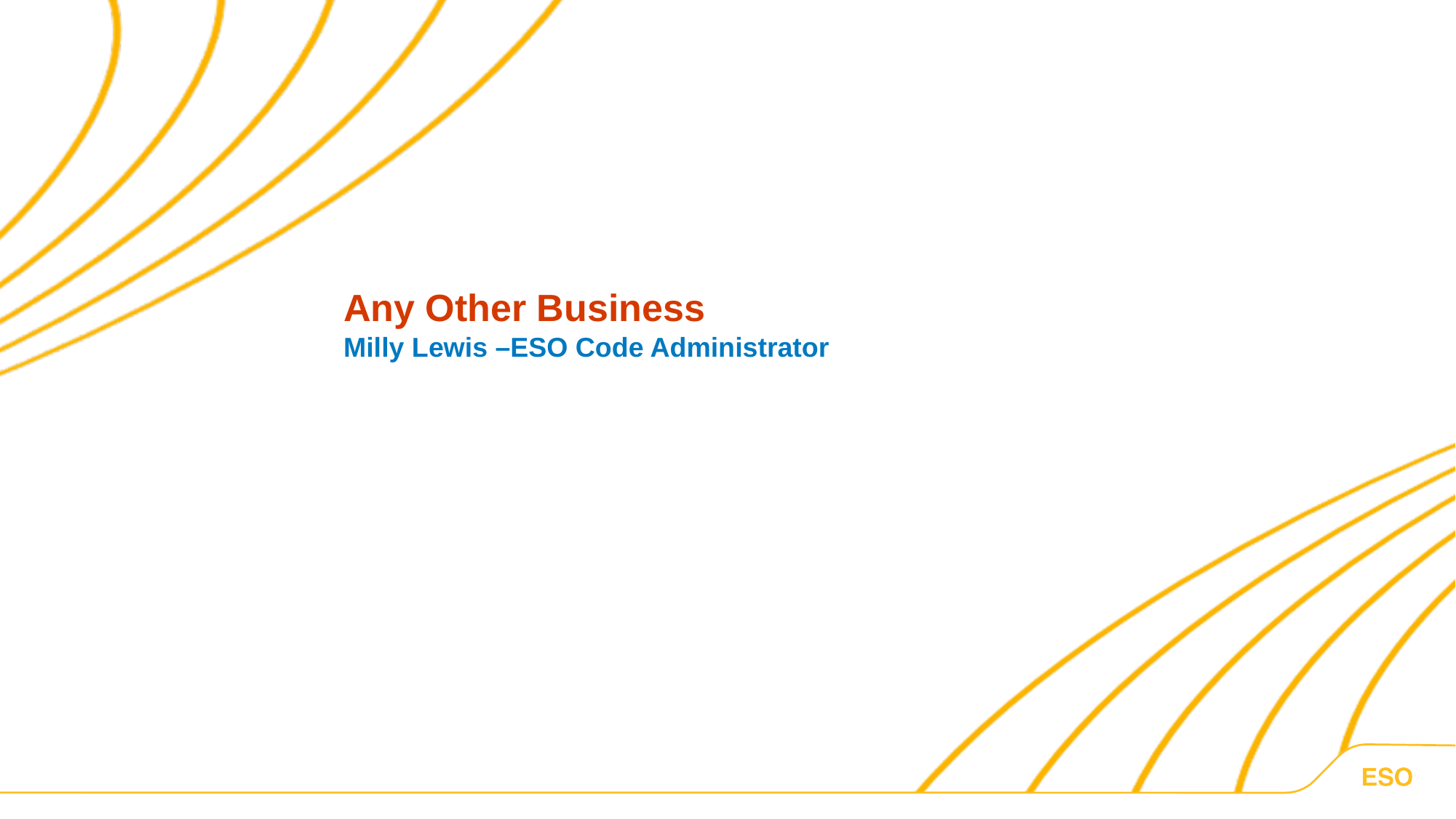

Any Other Business
Milly Lewis –ESO Code Administrator